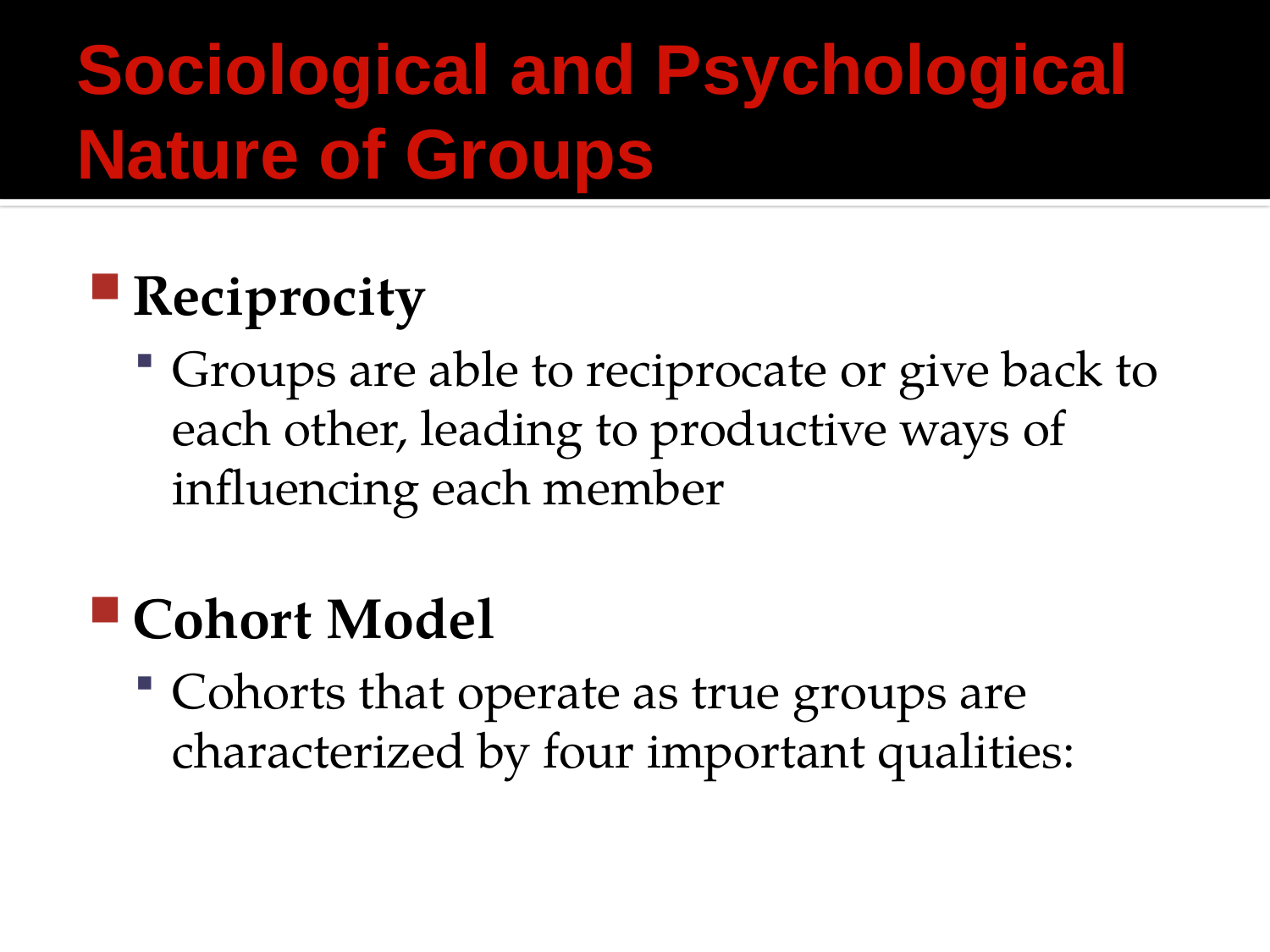

# Sociological and Psychological Nature of Groups
Reciprocity
Groups are able to reciprocate or give back to each other, leading to productive ways of influencing each member

Cohort Model
Cohorts that operate as true groups are characterized by four important qualities: